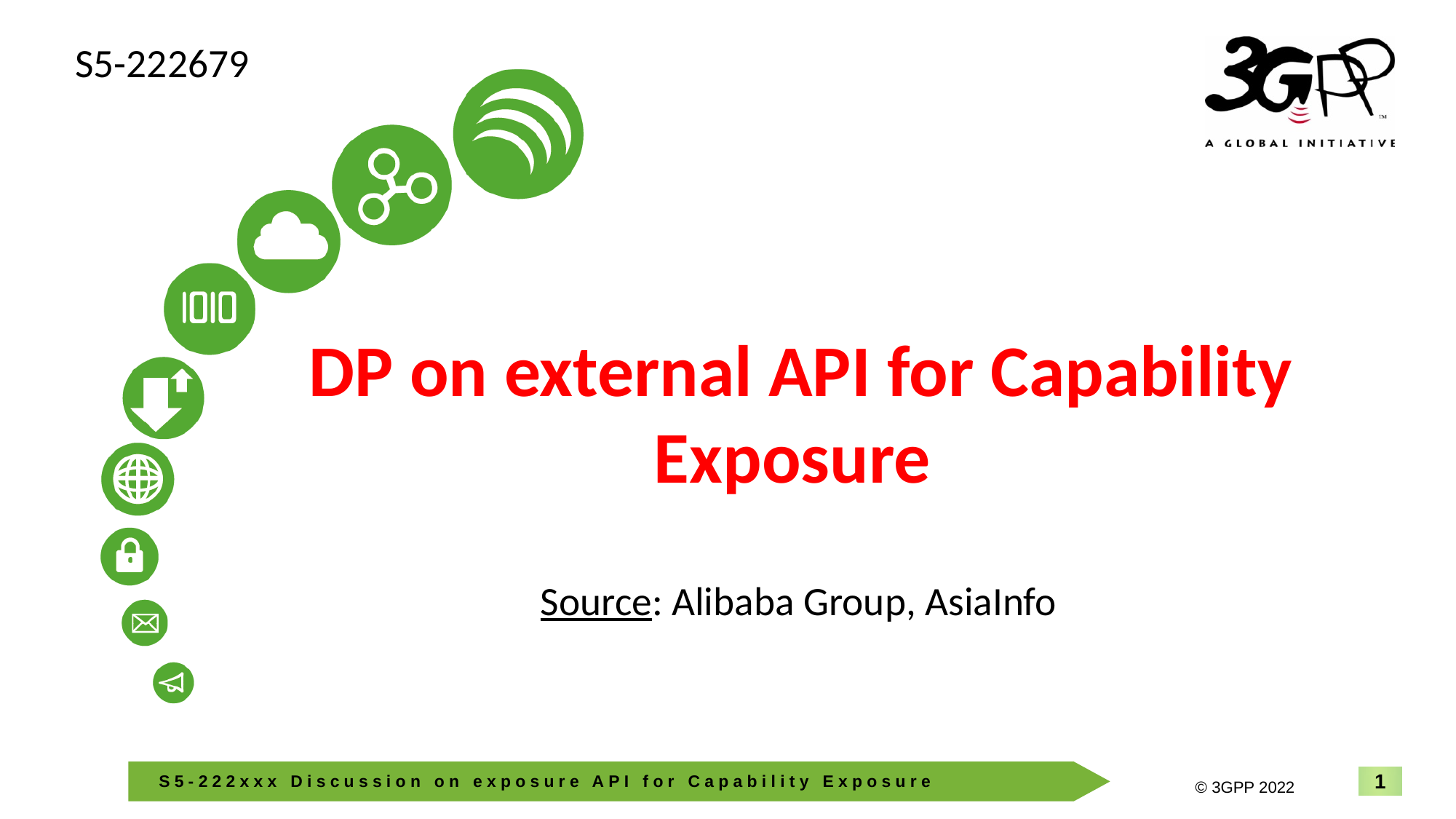

S5-222679
# DP on external API for Capability Exposure
Source: Alibaba Group, AsiaInfo